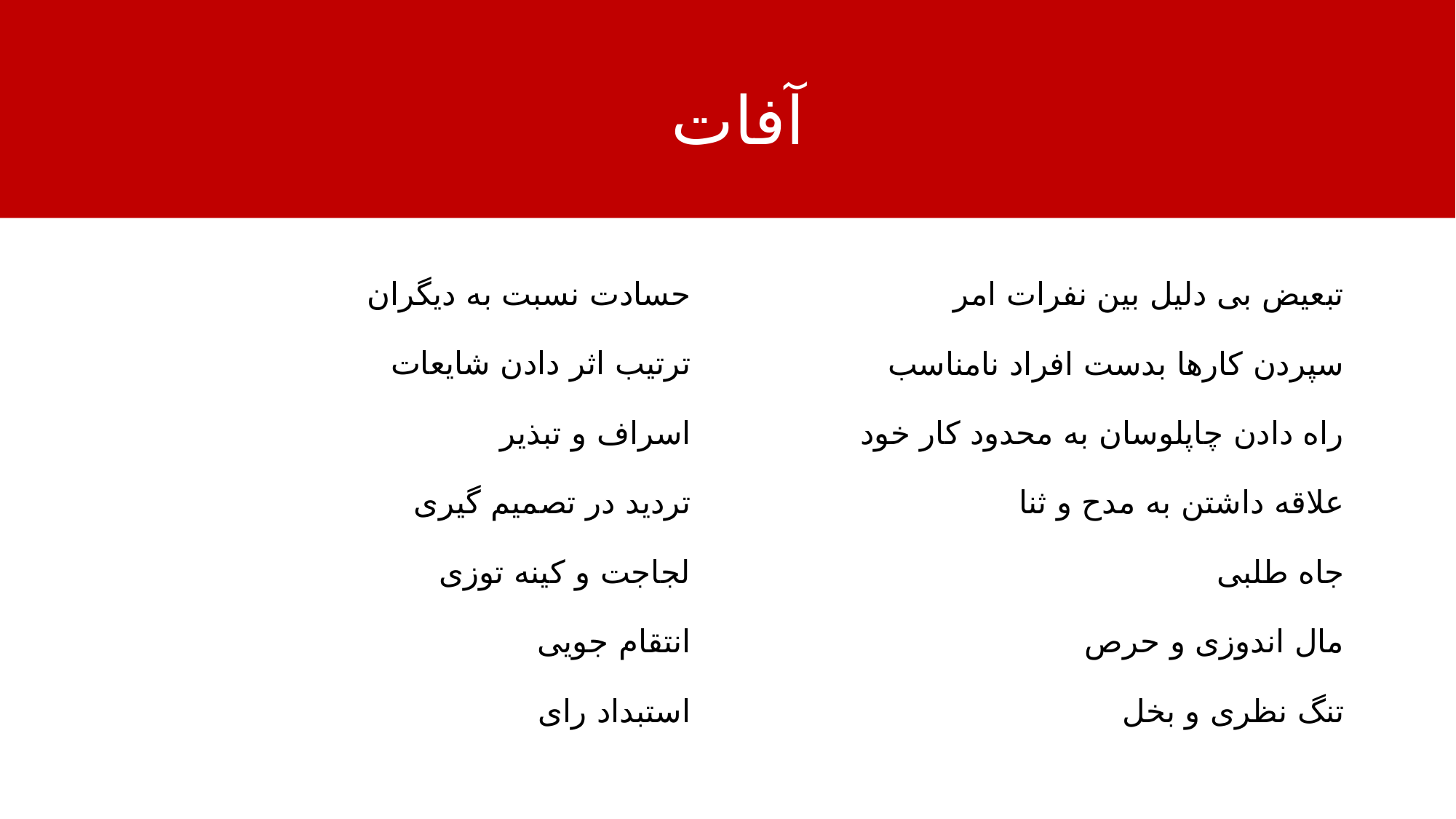

# آفات
حسادت نسبت به دیگران
ترتیب اثر دادن شایعات
اسراف و تبذیر
تردید در تصمیم گیری
لجاجت و کینه توزی
انتقام جویی
استبداد رای

تبعیض بی دلیل بین نفرات امر
سپردن کارها بدست افراد نامناسب
راه دادن چاپلوسان به محدود کار خود
علاقه داشتن به مدح و ثنا
جاه طلبی
مال اندوزی و حرص
تنگ نظری و بخل